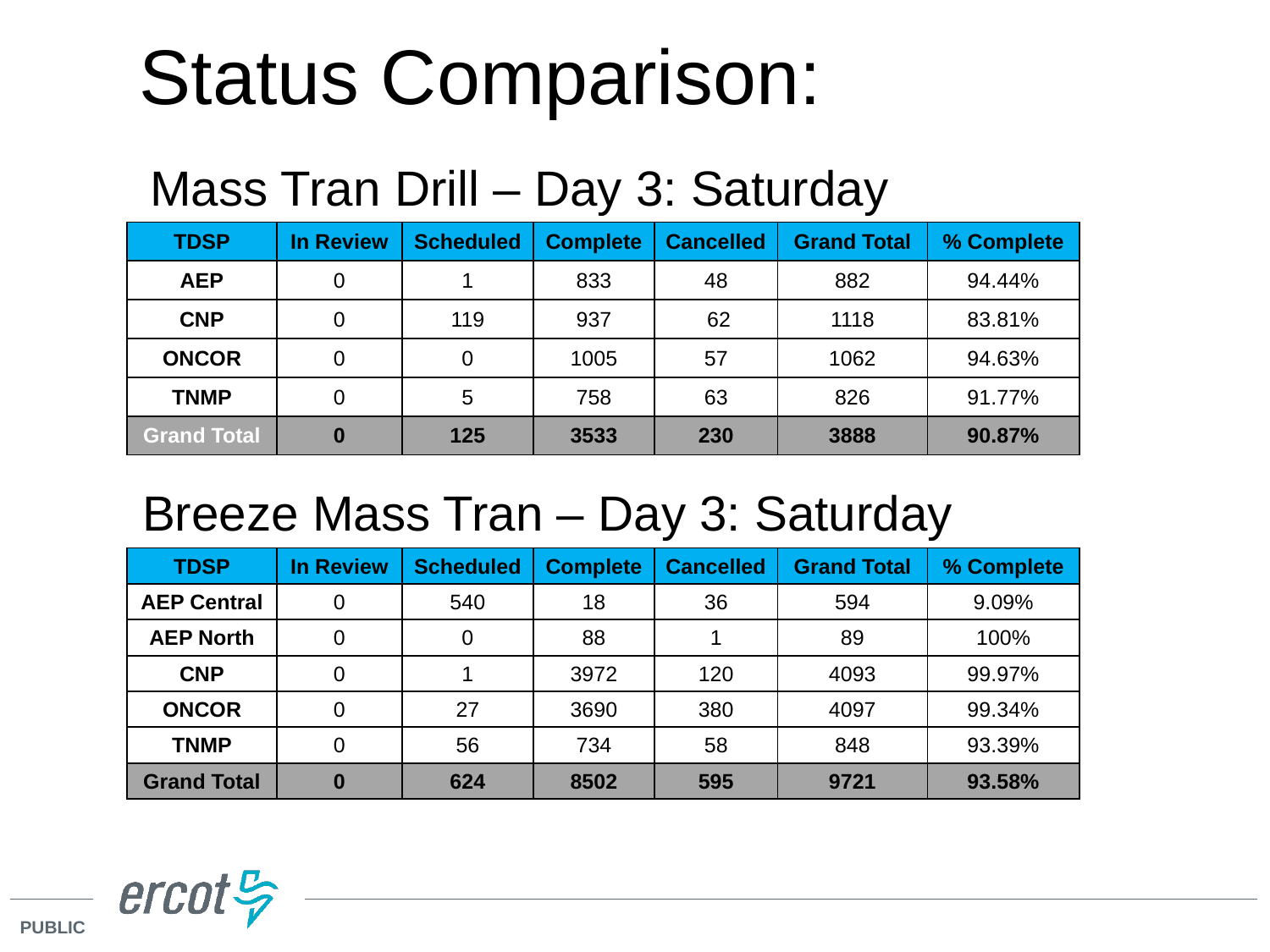

Status Comparison:

Mass Tran Drill – Day 3: Saturday

| TDSP | In Review | Scheduled | Complete | Cancelled | Grand Total | % Complete |
| --- | --- | --- | --- | --- | --- | --- |
| AEP | 0 | 1 | 833 | 48 | 882 | 94.44% |
| CNP | 0 | 119 | 937 | 62 | 1118 | 83.81% |
| ONCOR | 0 | 0 | 1005 | 57 | 1062 | 94.63% |
| TNMP | 0 | 5 | 758 | 63 | 826 | 91.77% |
| Grand Total | 0 | 125 | 3533 | 230 | 3888 | 90.87% |
Breeze Mass Tran – Day 3: Saturday
| TDSP | In Review | Scheduled | Complete | Cancelled | Grand Total | % Complete |
| --- | --- | --- | --- | --- | --- | --- |
| AEP Central | 0 | 540 | 18 | 36 | 594 | 9.09% |
| AEP North | 0 | 0 | 88 | 1 | 89 | 100% |
| CNP | 0 | 1 | 3972 | 120 | 4093 | 99.97% |
| ONCOR | 0 | 27 | 3690 | 380 | 4097 | 99.34% |
| TNMP | 0 | 56 | 734 | 58 | 848 | 93.39% |
| Grand Total | 0 | 624 | 8502 | 595 | 9721 | 93.58% |